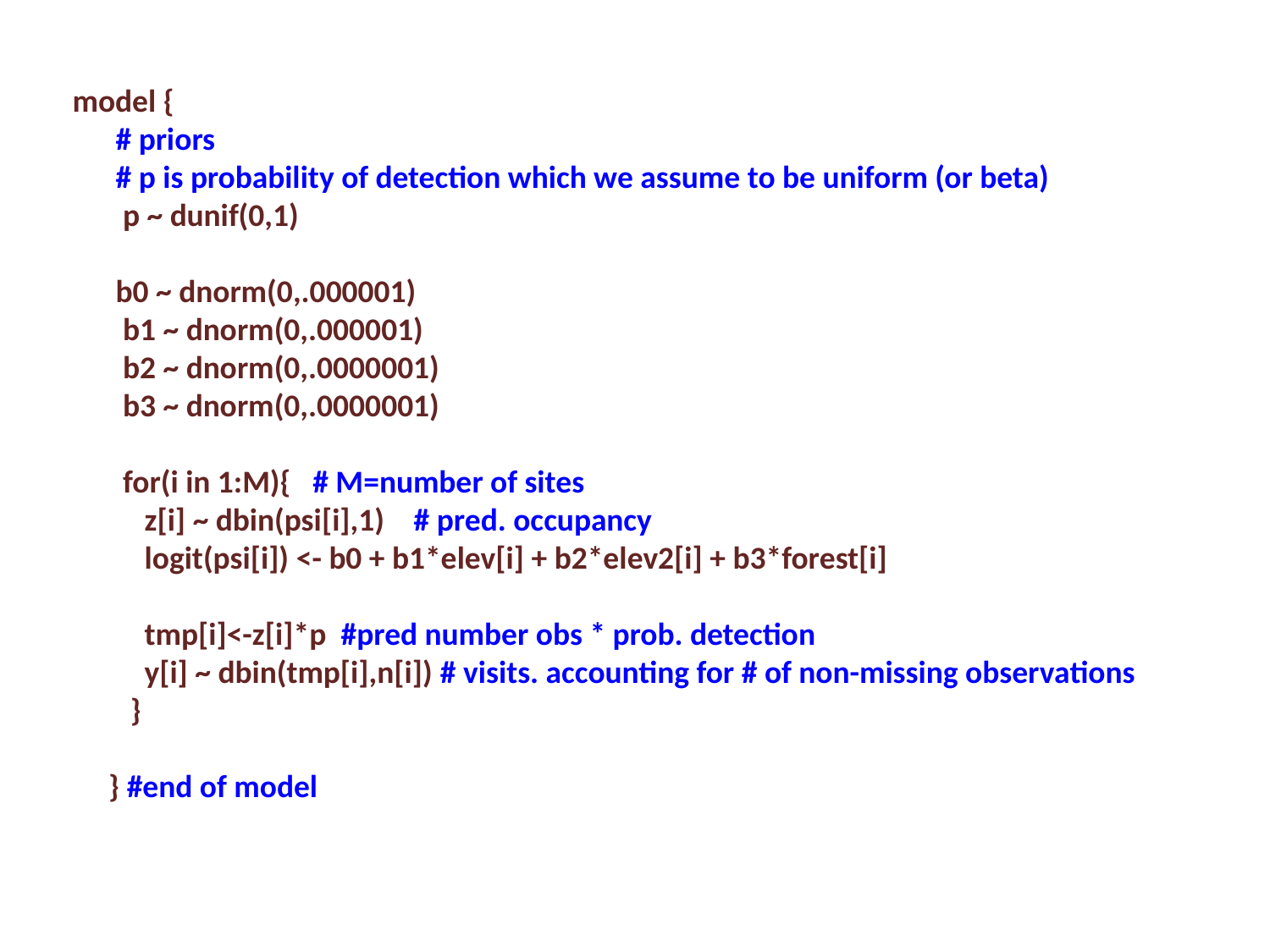

model {
       # priors
       # p is probability of detection which we assume to be uniform (or beta)
        p ~ dunif(0,1)

       b0 ~ dnorm(0,.000001)
        b1 ~ dnorm(0,.000001)
        b2 ~ dnorm(0,.0000001)
        b3 ~ dnorm(0,.0000001)

        for(i in 1:M){   # M=number of sites
           z[i] ~ dbin(psi[i],1)    # pred. occupancy
           logit(psi[i]) <- b0 + b1*elev[i] + b2*elev2[i] + b3*forest[i]

           tmp[i]<-z[i]*p  #pred number obs * prob. detection
           y[i] ~ dbin(tmp[i],n[i]) # visits. accounting for # of non-missing observations
         }

      } #end of model